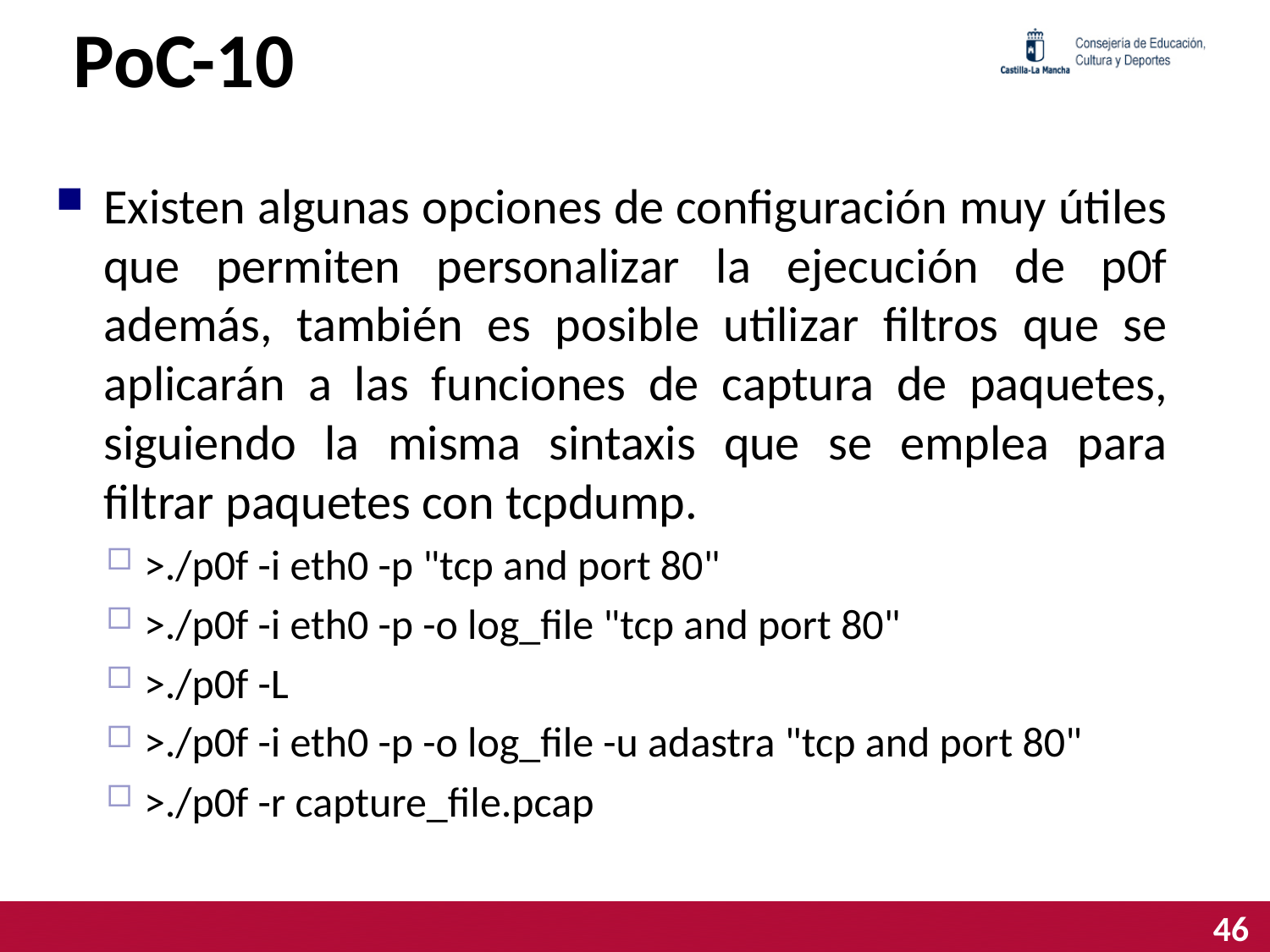

# PoC-10
Existen algunas opciones de configuración muy útiles que permiten personalizar la ejecución de p0f además, también es posible utilizar filtros que se aplicarán a las funciones de captura de paquetes, siguiendo la misma sintaxis que se emplea para filtrar paquetes con tcpdump.
>./p0f -i eth0 -p "tcp and port 80"
>./p0f -i eth0 -p -o log_file "tcp and port 80"
>./p0f -L
>./p0f -i eth0 -p -o log_file -u adastra "tcp and port 80"
>./p0f -r capture_file.pcap